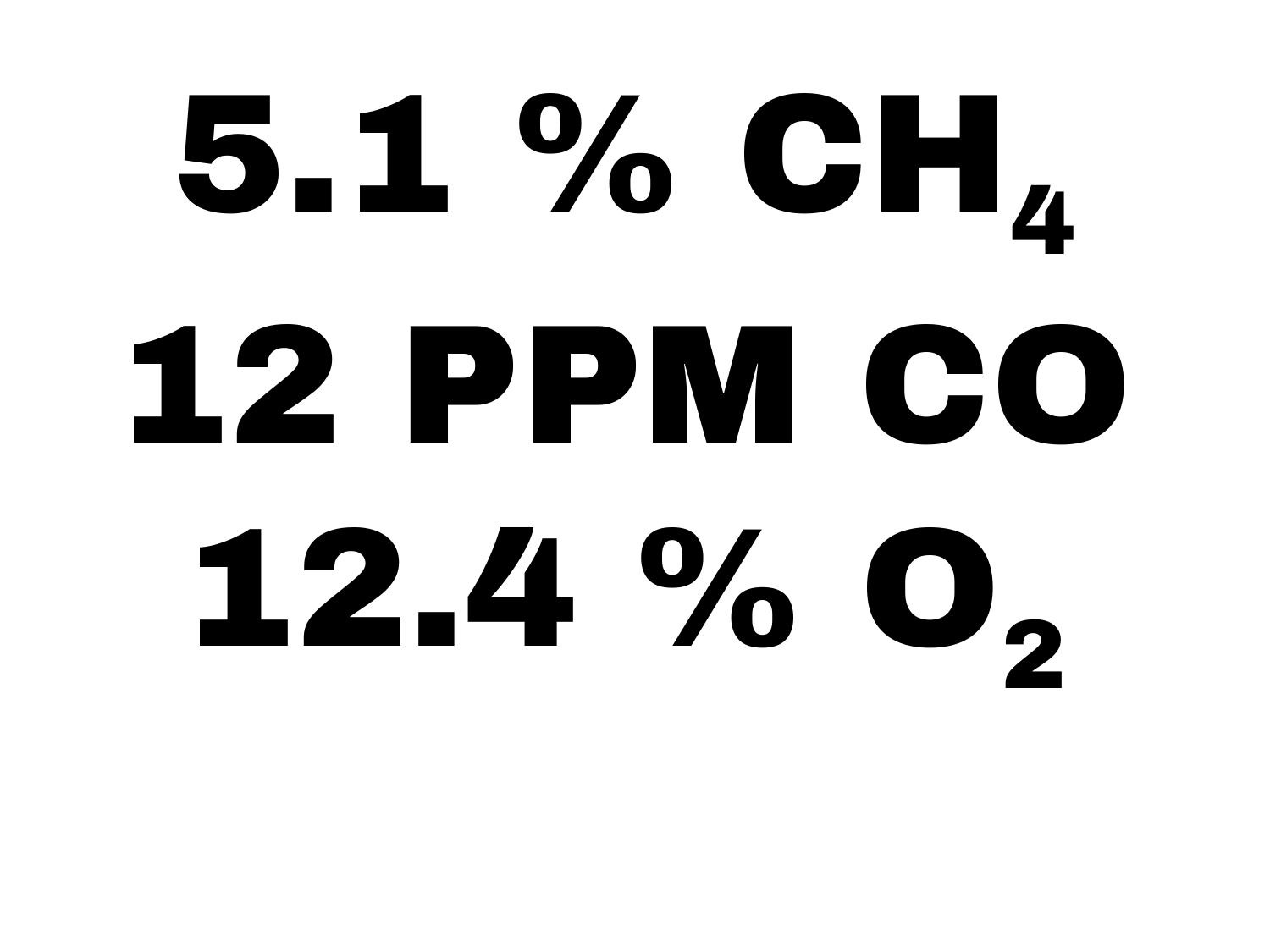

# 5.1 % CH4 12 PPM CO 12.4 % O2